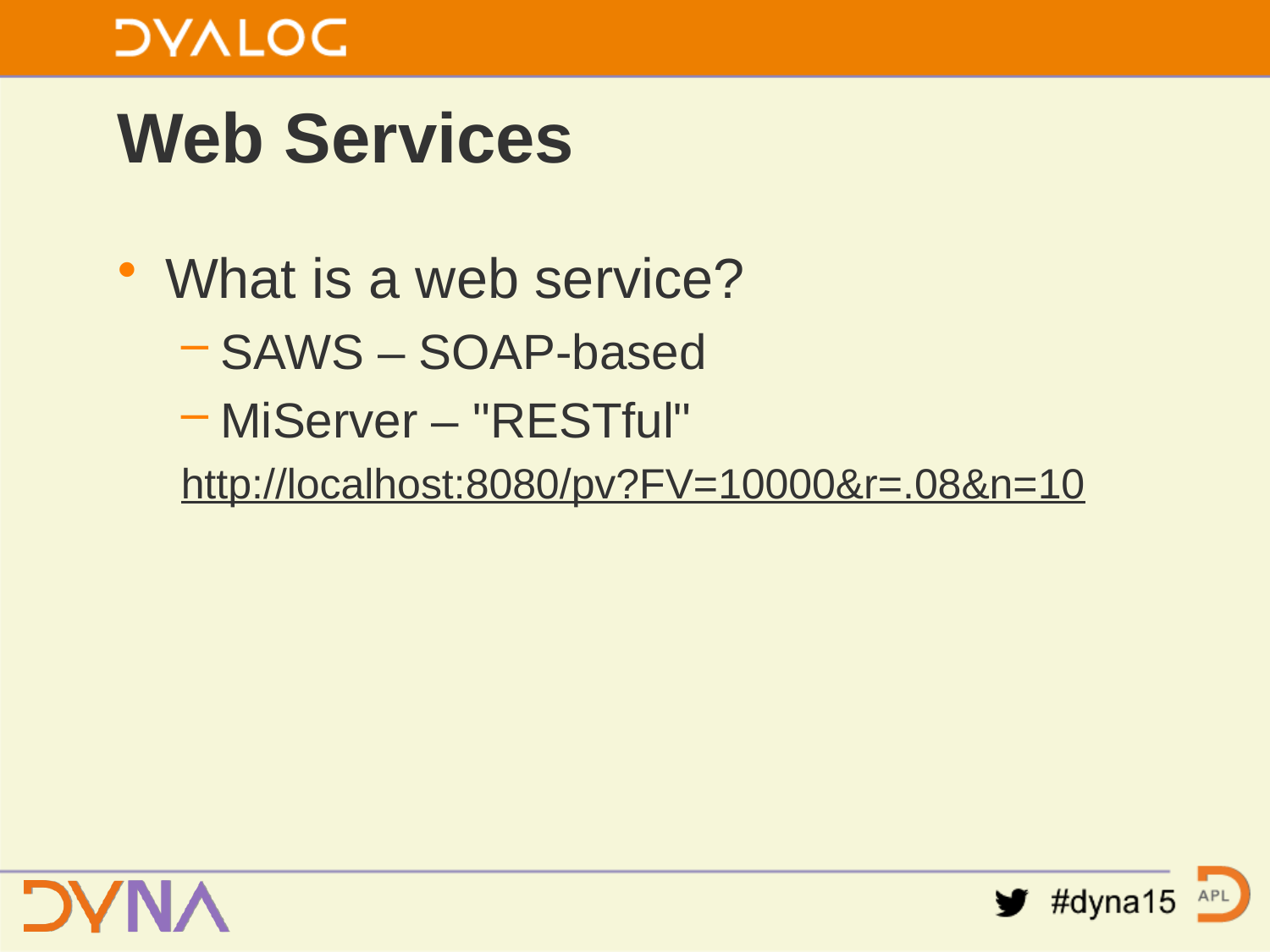

# Web Services
What is a web service?
SAWS – SOAP-based
MiServer – "RESTful"
http://localhost:8080/pv?FV=10000&r=.08&n=10